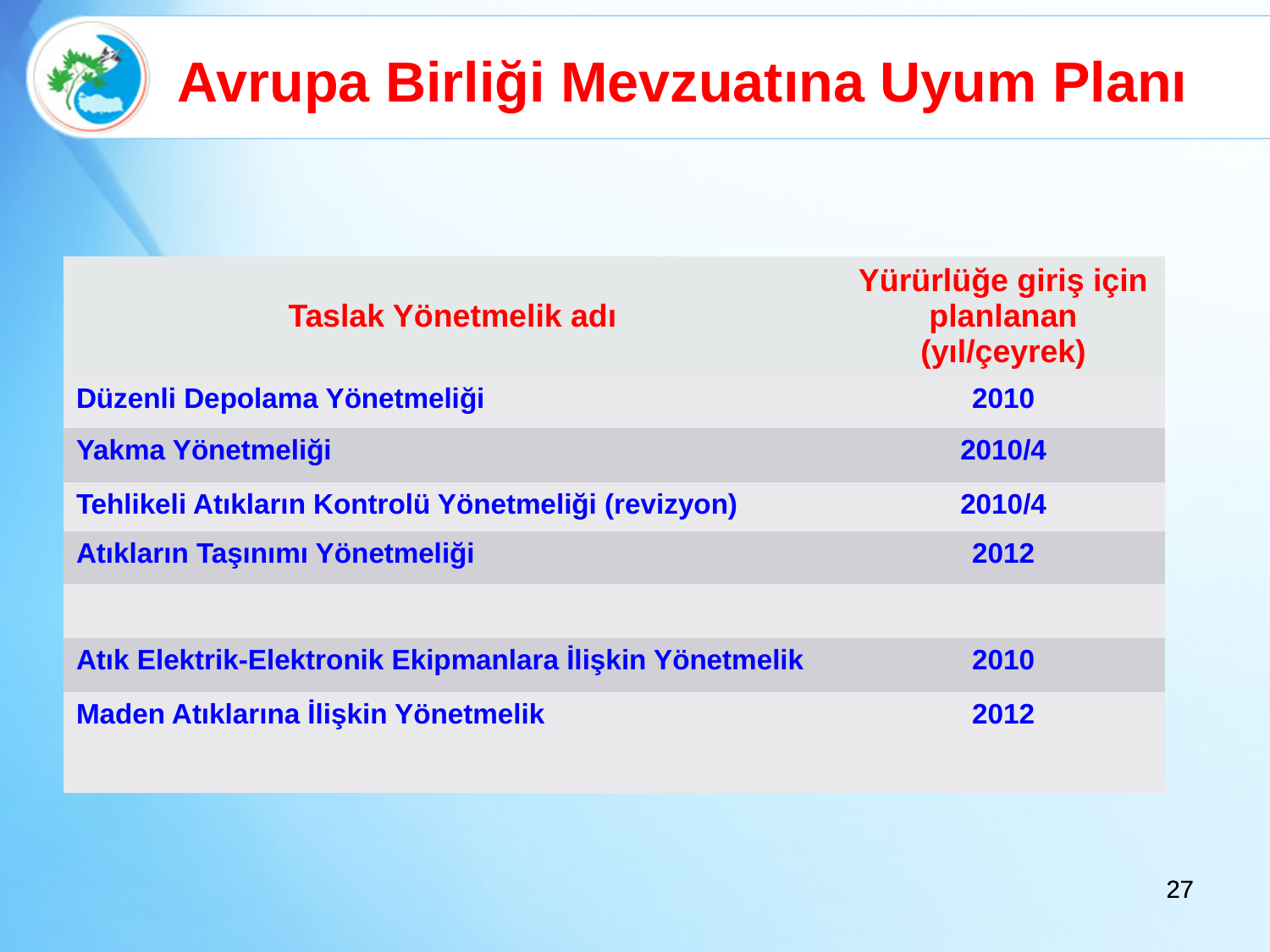

# Avrupa Birliği Mevzuatına Uyum Planı
| Taslak Yönetmelik adı | Yürürlüğe giriş için planlanan (yıl/çeyrek) |
| --- | --- |
| Düzenli Depolama Yönetmeliği | 2010 |
| Yakma Yönetmeliği | 2010/4 |
| Tehlikeli Atıkların Kontrolü Yönetmeliği (revizyon) | 2010/4 |
| Atıkların Taşınımı Yönetmeliği | 2012 |
|  |  |
| Atık Elektrik-Elektronik Ekipmanlara İlişkin Yönetmelik | 2010 |
| Maden Atıklarına İlişkin Yönetmelik | 2012 |
|  |  |
27
27